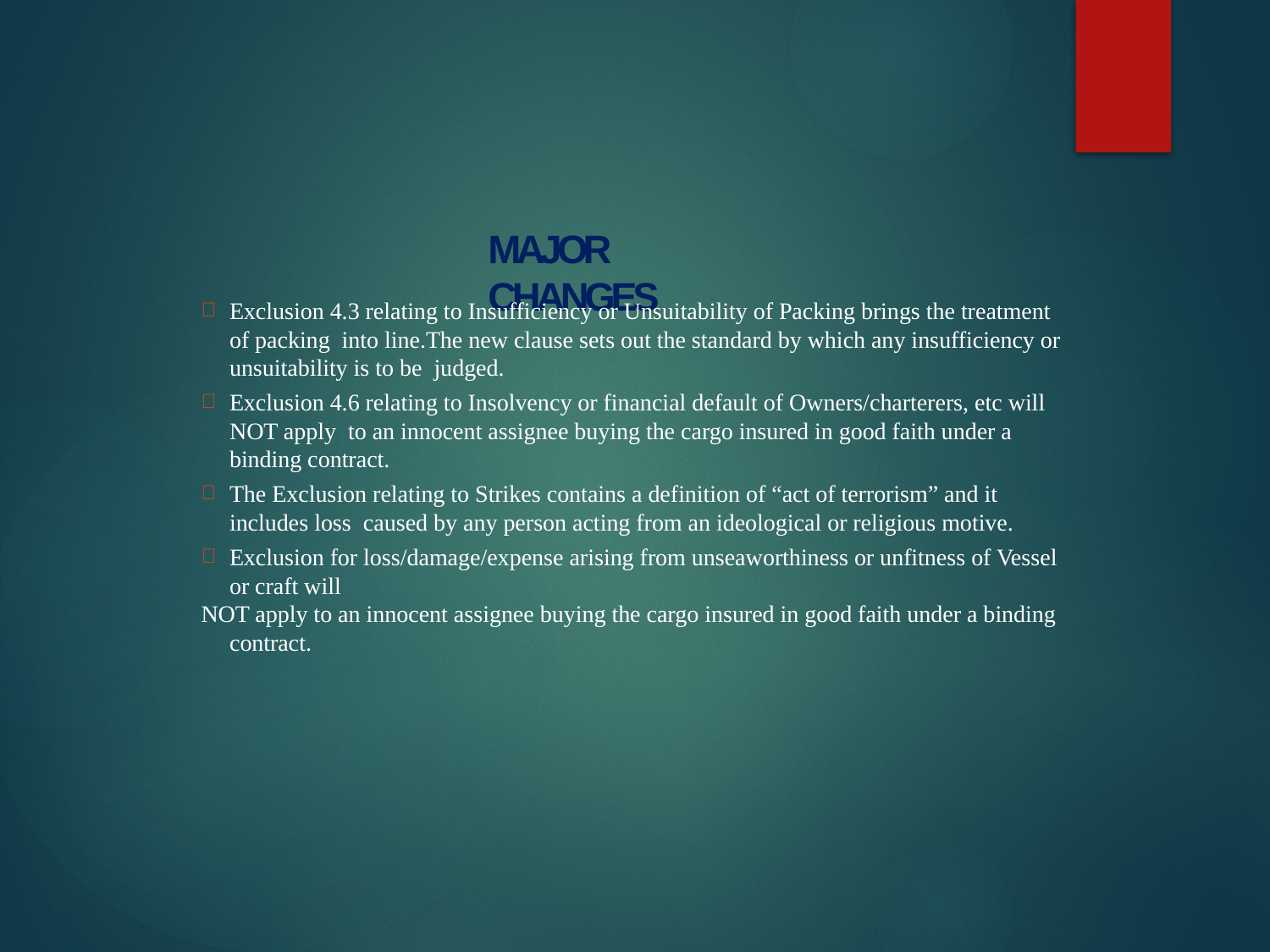

# MAJOR CHANGES
Exclusion 4.3 relating to Insufficiency or Unsuitability of Packing brings the treatment of packing  into line.The new clause sets out the standard by which any insufficiency or unsuitability is to be  judged.
Exclusion 4.6 relating to Insolvency or financial default of Owners/charterers, etc will NOT apply  to an innocent assignee buying the cargo insured in good faith under a binding contract.
The Exclusion relating to Strikes contains a definition of “act of terrorism” and it includes loss  caused by any person acting from an ideological or religious motive.
Exclusion for loss/damage/expense arising from unseaworthiness or unfitness of Vessel or craft will
NOT apply to an innocent assignee buying the cargo insured in good faith under a binding contract.